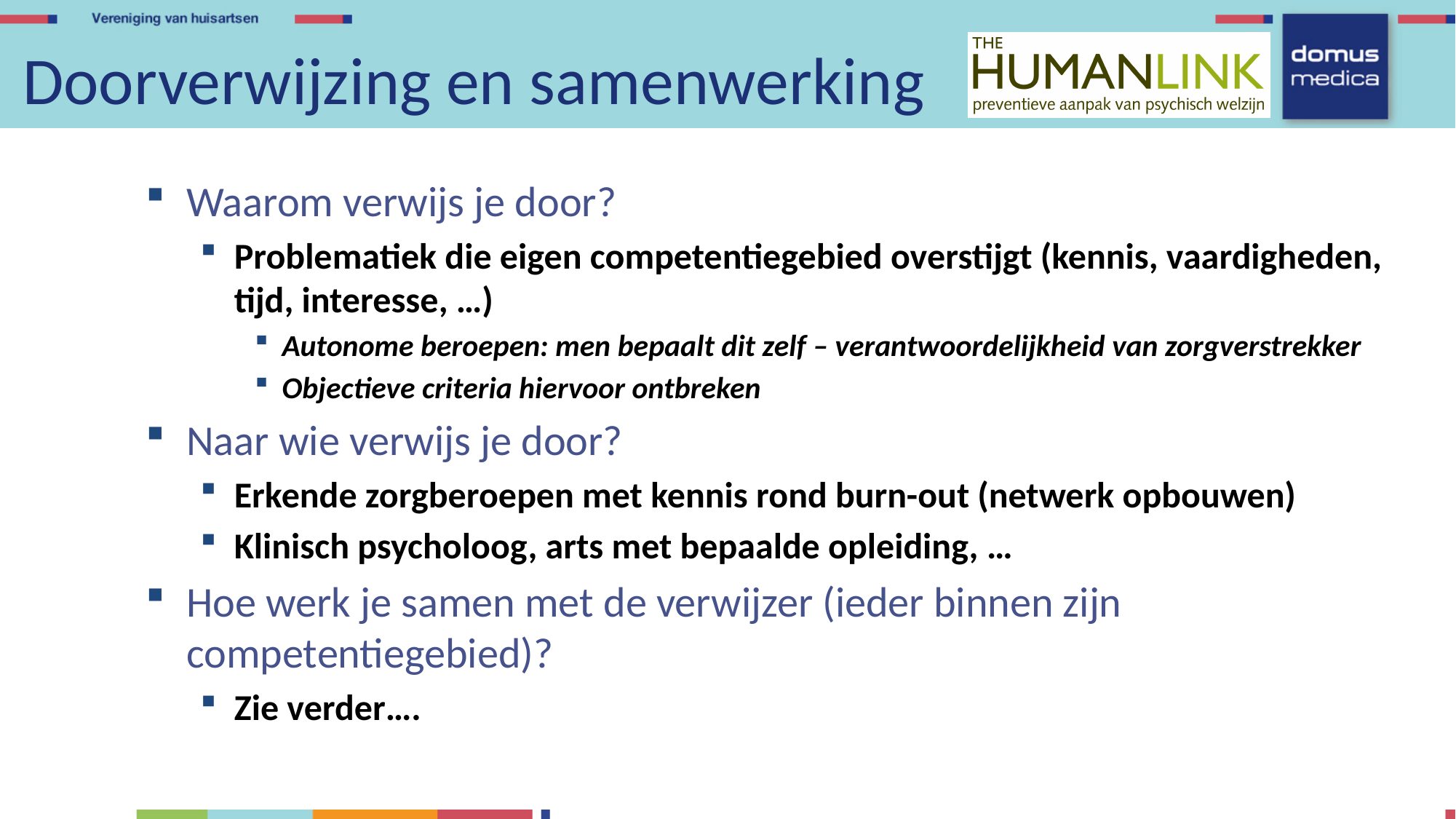

# Doorverwijzing en samenwerking
Waarom verwijs je door?
Problematiek die eigen competentiegebied overstijgt (kennis, vaardigheden, tijd, interesse, …)
Autonome beroepen: men bepaalt dit zelf – verantwoordelijkheid van zorgverstrekker
Objectieve criteria hiervoor ontbreken
Naar wie verwijs je door?
Erkende zorgberoepen met kennis rond burn-out (netwerk opbouwen)
Klinisch psycholoog, arts met bepaalde opleiding, …
Hoe werk je samen met de verwijzer (ieder binnen zijn competentiegebied)?
Zie verder….